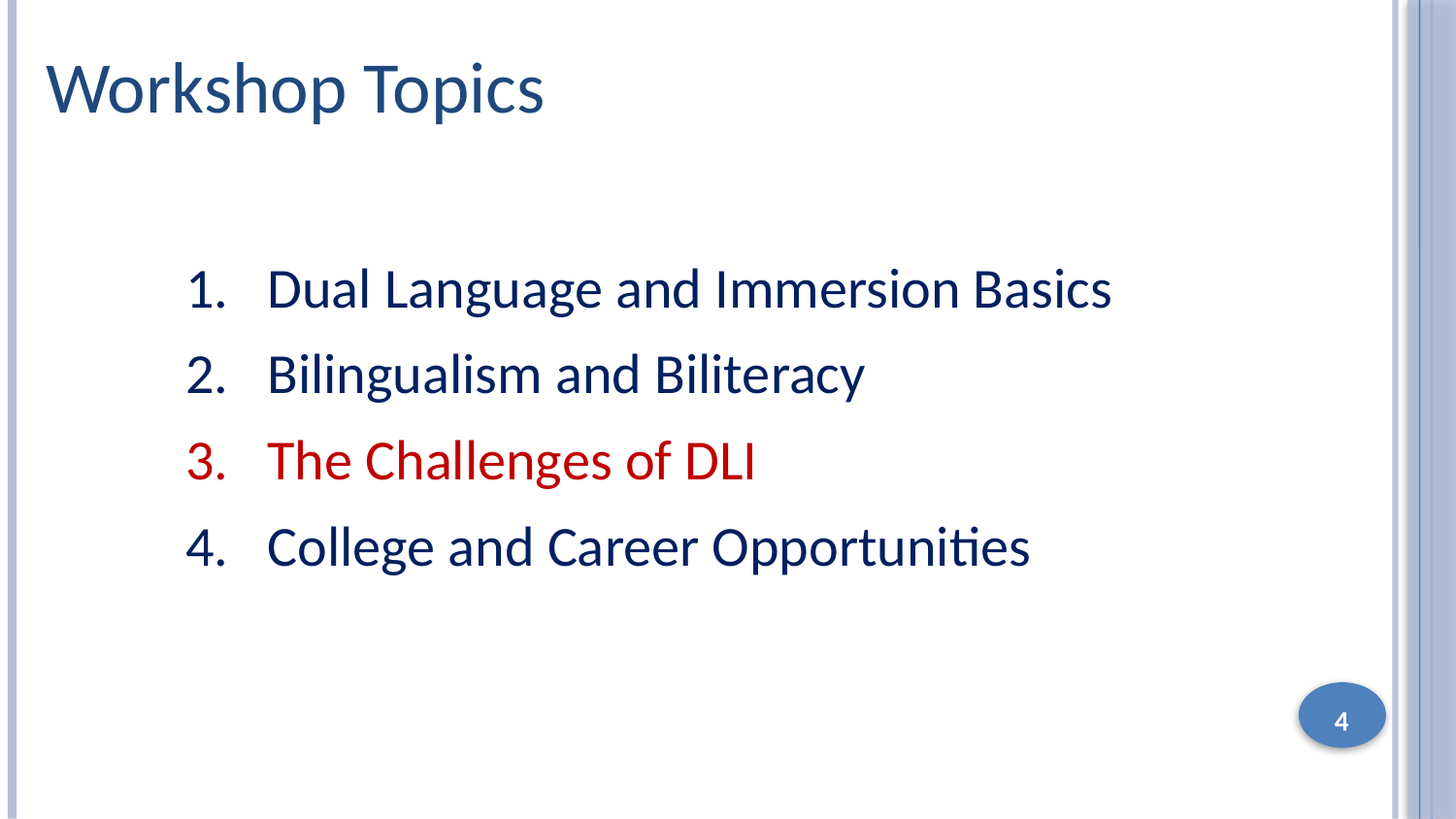

Workshop Topics
Dual Language and Immersion Basics
Bilingualism and Biliteracy
The Challenges of DLI
College and Career Opportunities
4